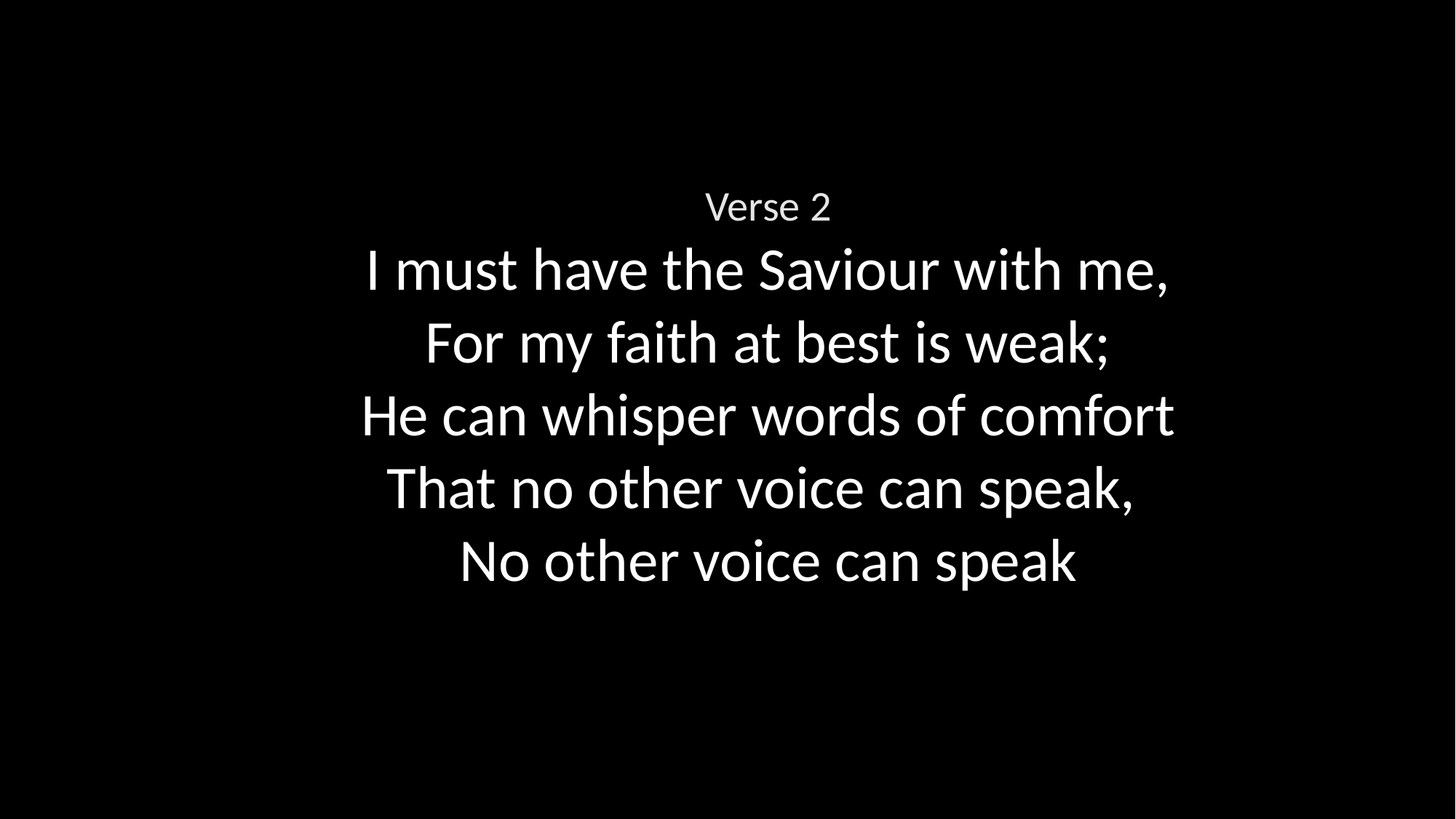

Verse 2
I must have the Saviour with me,
For my faith at best is weak;
He can whisper words of comfort
That no other voice can speak,
No other voice can speak